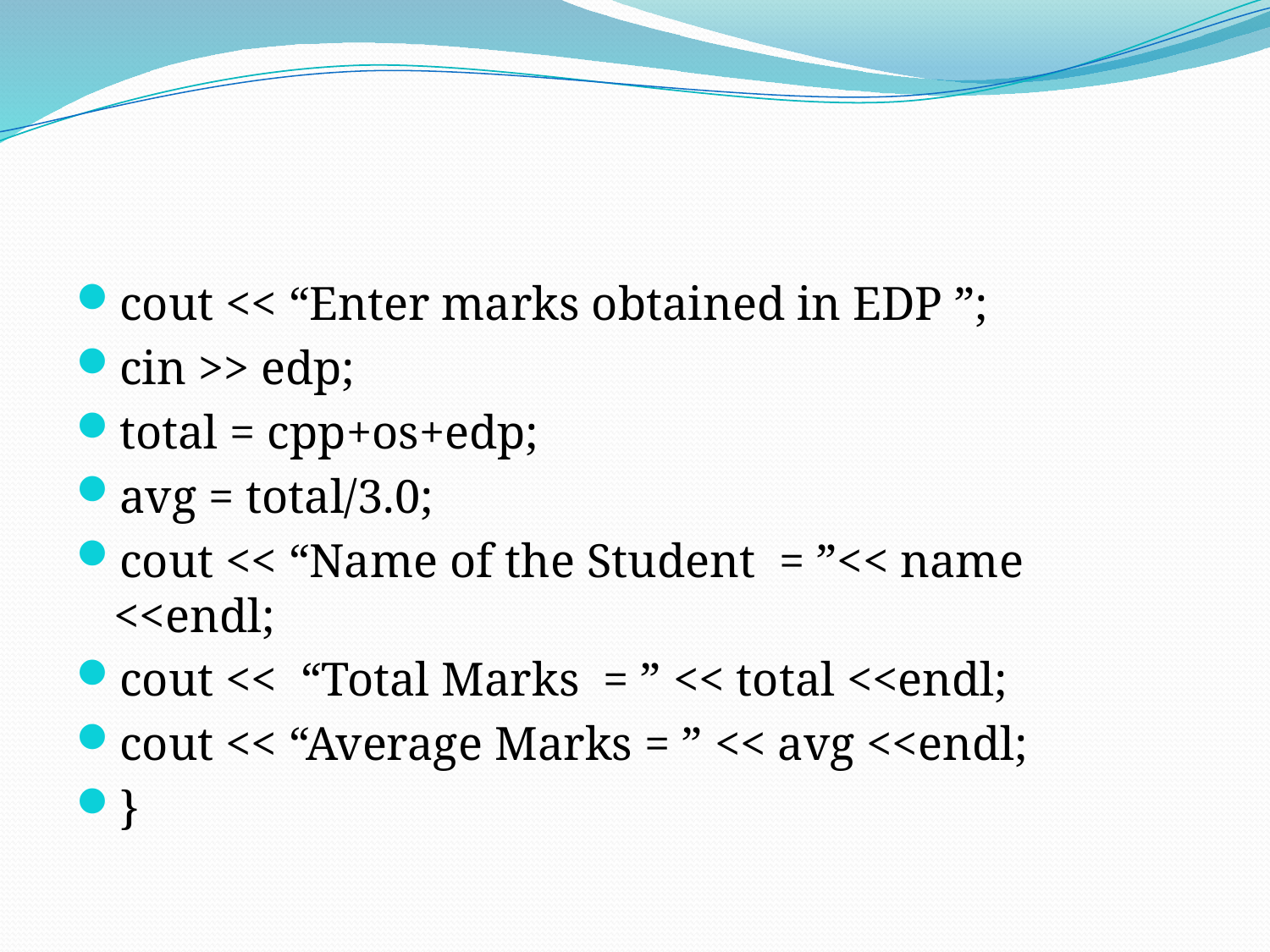

#
cout << “Enter marks obtained in EDP ”;
cin >> edp;
total = cpp+os+edp;
avg = total/3.0;
cout << “Name of the Student  = ”<< name <<endl;
cout <<  “Total Marks  = ” << total <<endl;
cout << “Average Marks = ” << avg <<endl;
}